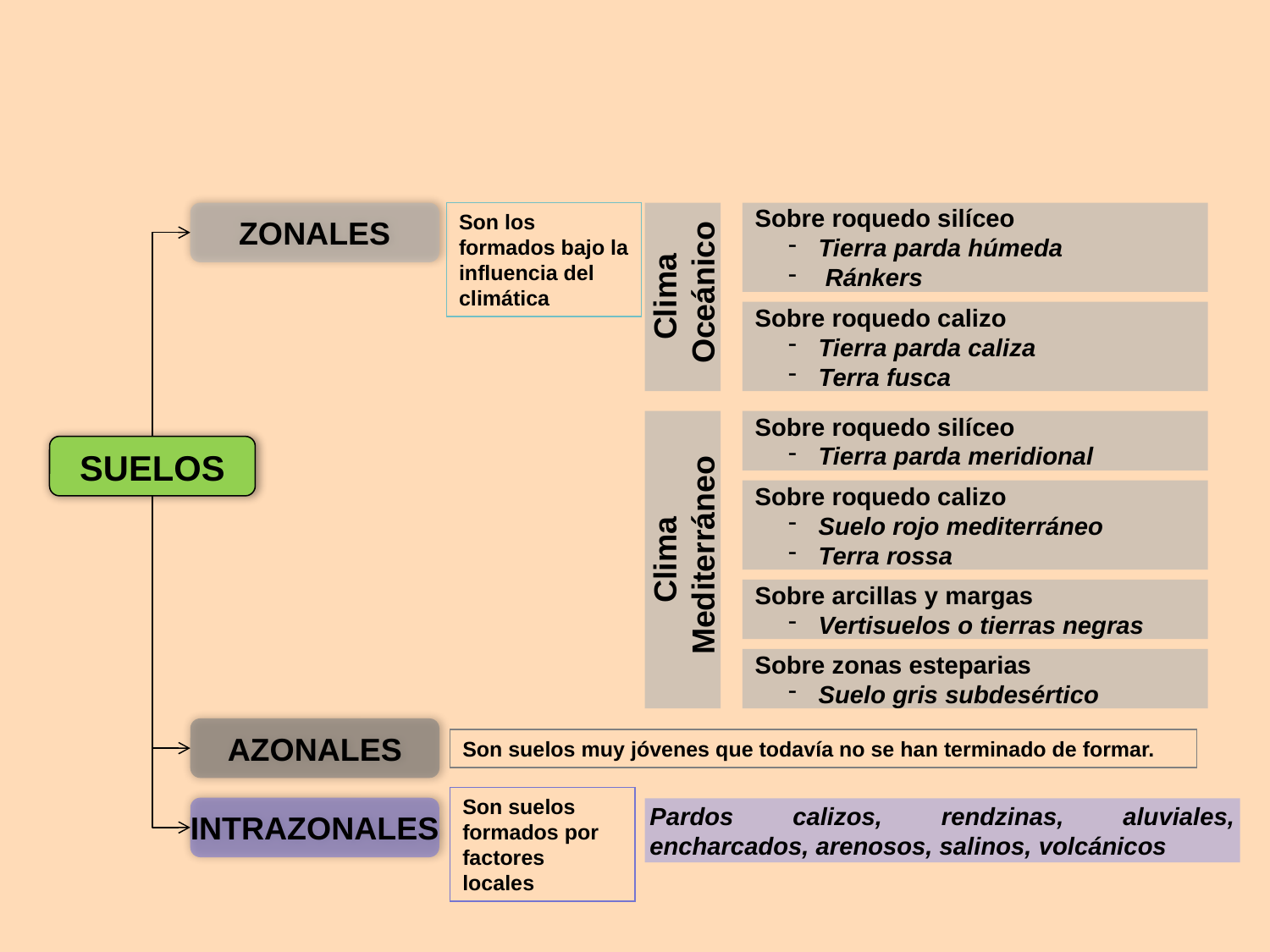

ZONALES
Son los formados bajo la influencia del climática
Sobre roquedo silíceo
Tierra parda húmeda
 Ránkers
Clima
 Oceánico
Sobre roquedo calizo
Tierra parda caliza
Terra fusca
Sobre roquedo silíceo
Tierra parda meridional
Clima
 Mediterráneo
SUELOS
Sobre roquedo calizo
Suelo rojo mediterráneo
Terra rossa
Sobre arcillas y margas
Vertisuelos o tierras negras
Sobre zonas esteparias
Suelo gris subdesértico
AZONALES
Son suelos muy jóvenes que todavía no se han terminado de formar.
Son suelos formados por factores locales
INTRAZONALES
Pardos calizos, rendzinas, aluviales, encharcados, arenosos, salinos, volcánicos